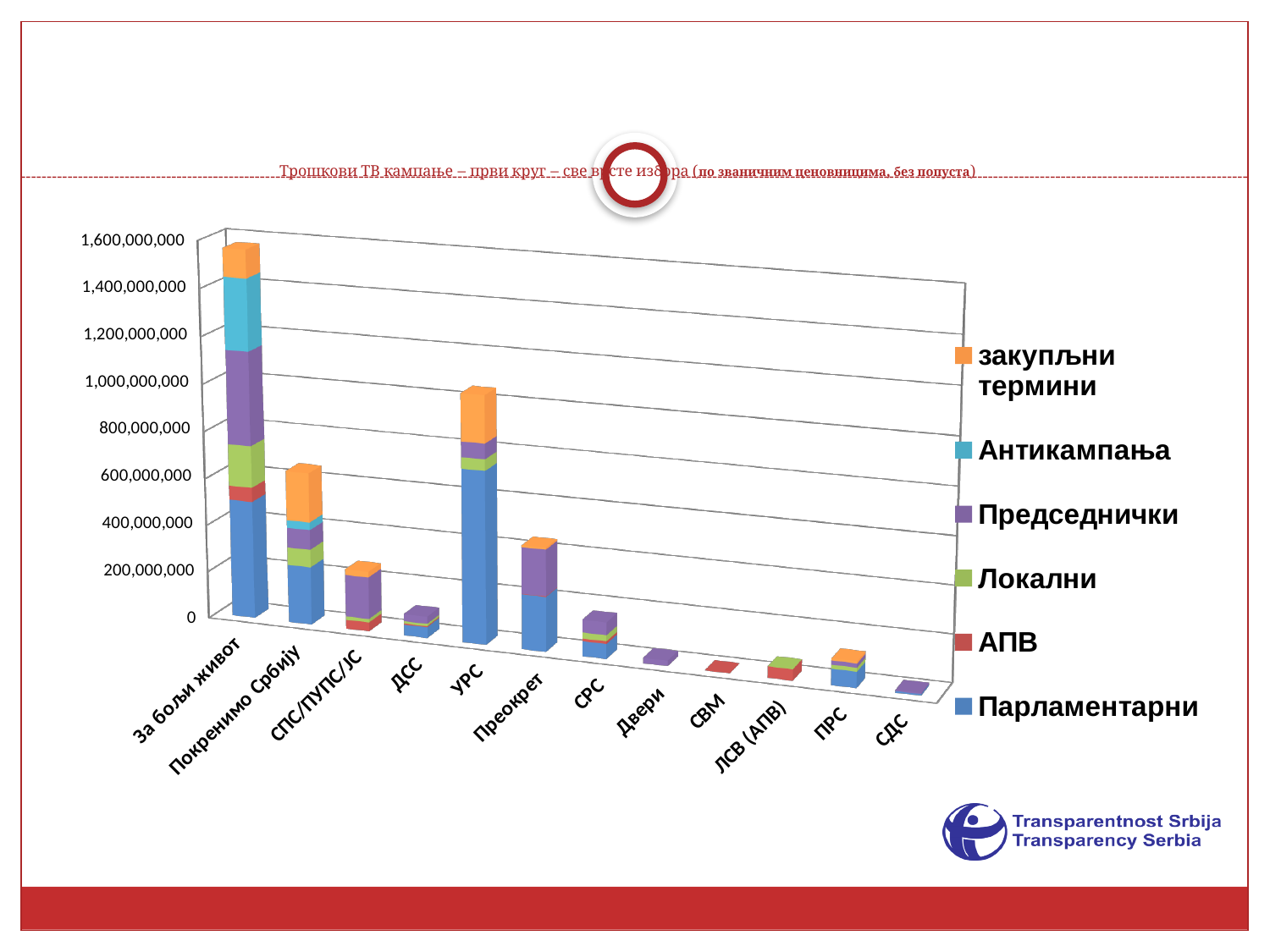

# Трошкови ТВ кампање – први круг – све врсте избора (по званичним ценовницима, без попуста)

[unsupported chart]